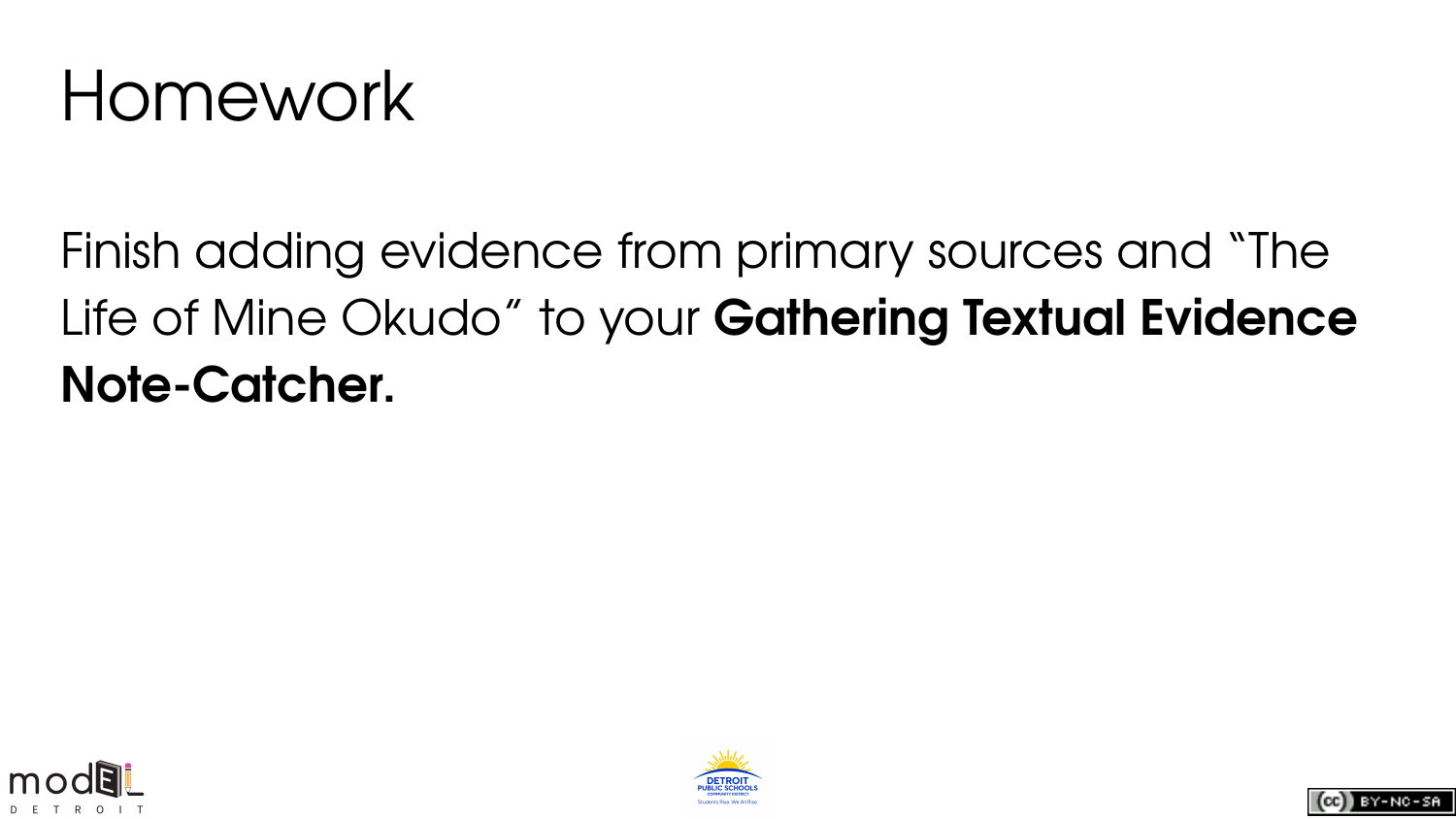

# Homework
Finish adding evidence from primary sources and “The Life of Mine Okudo” to your Gathering Textual Evidence Note-Catcher.